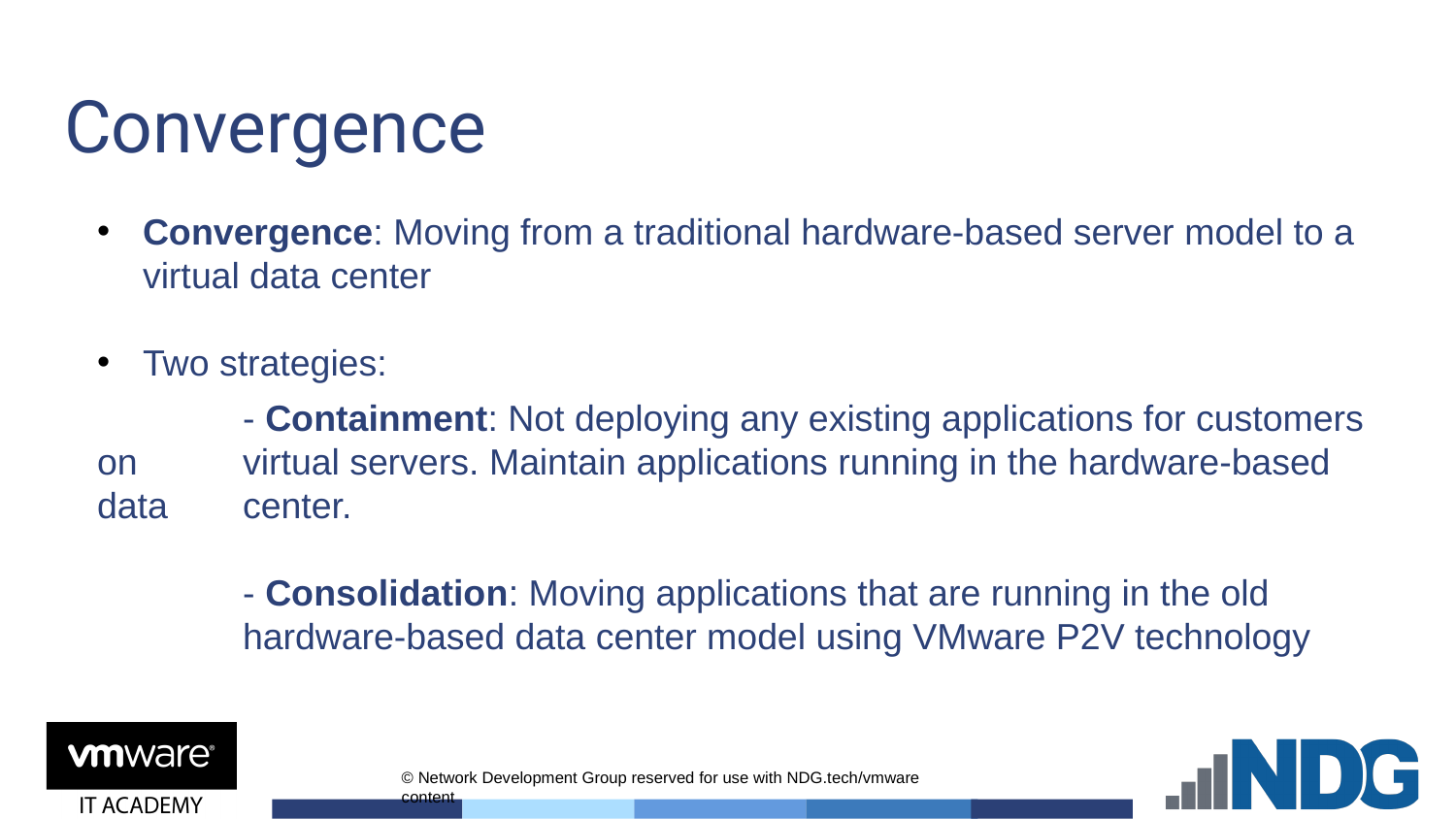

# Convergence
Convergence: Moving from a traditional hardware-based server model to a virtual data center

Two strategies:
	- Containment: Not deploying any existing applications for customers on 	virtual servers. Maintain applications running in the hardware-based data 	center.

	- Consolidation: Moving applications that are running in the old 	hardware-based data center model using VMware P2V technology